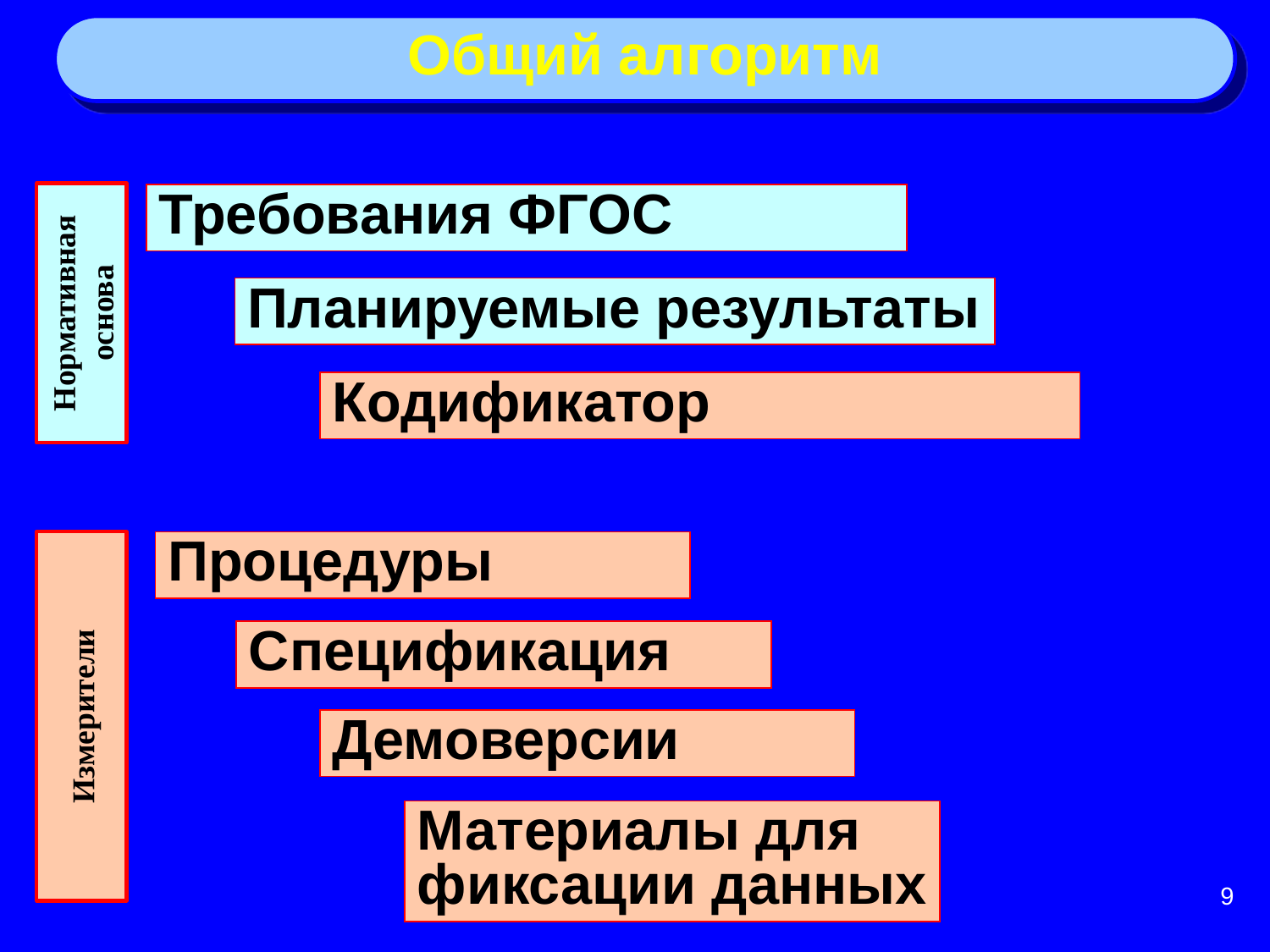

Общий алгоритм
Нормативная основа
Требования ФГОС
Планируемые результаты
Кодификатор
Измерители
Процедуры
Спецификация
Демоверсии
Материалы для фиксации данных
9